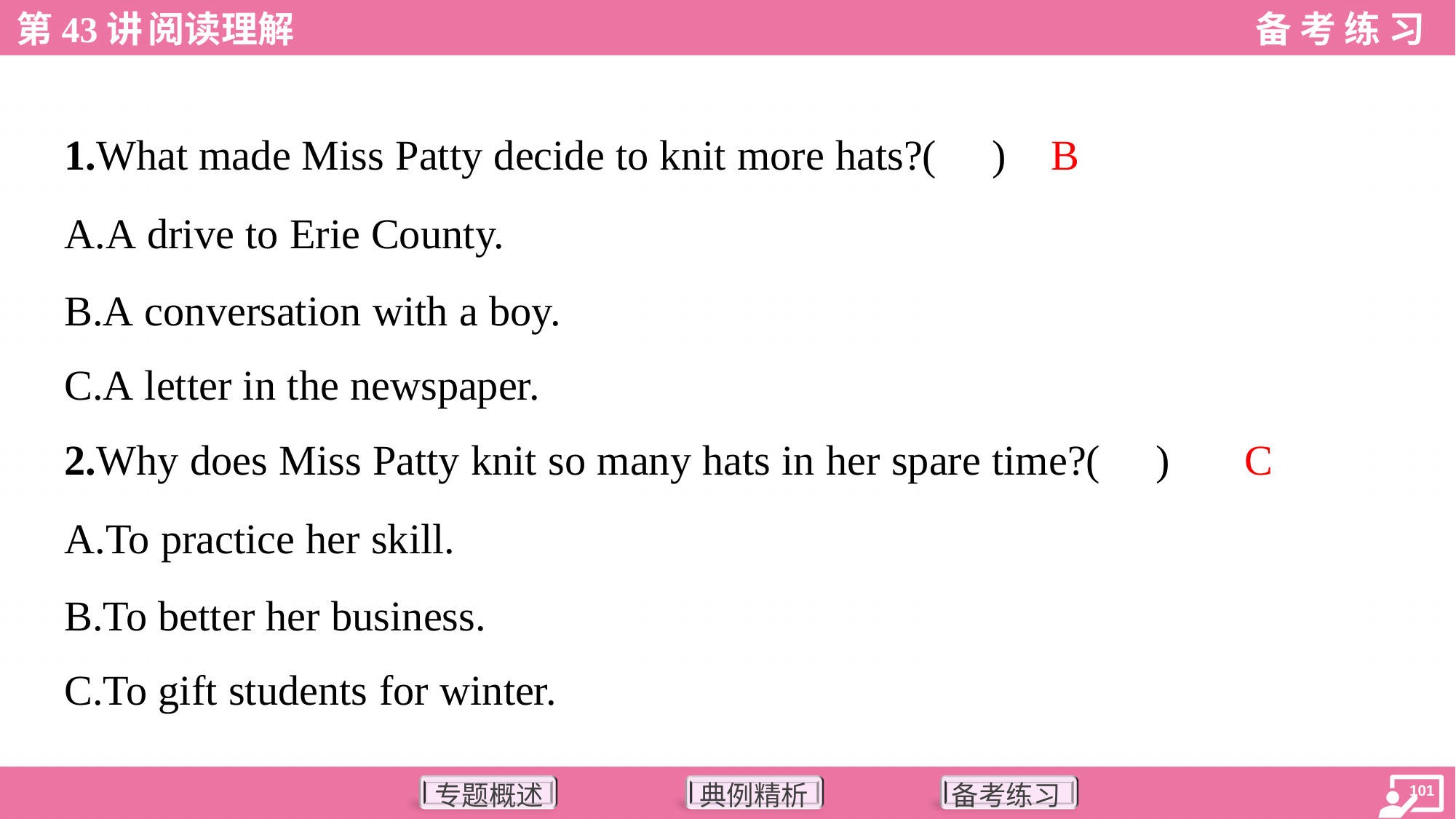

B
1.What made Miss Patty decide to knit more hats?(     )
A.A drive to Erie County.
B.A conversation with a boy.
C.A letter in the newspaper.
C
2.Why does Miss Patty knit so many hats in her spare time?(     )
A.To practice her skill.
B.To better her business.
C.To gift students for winter.